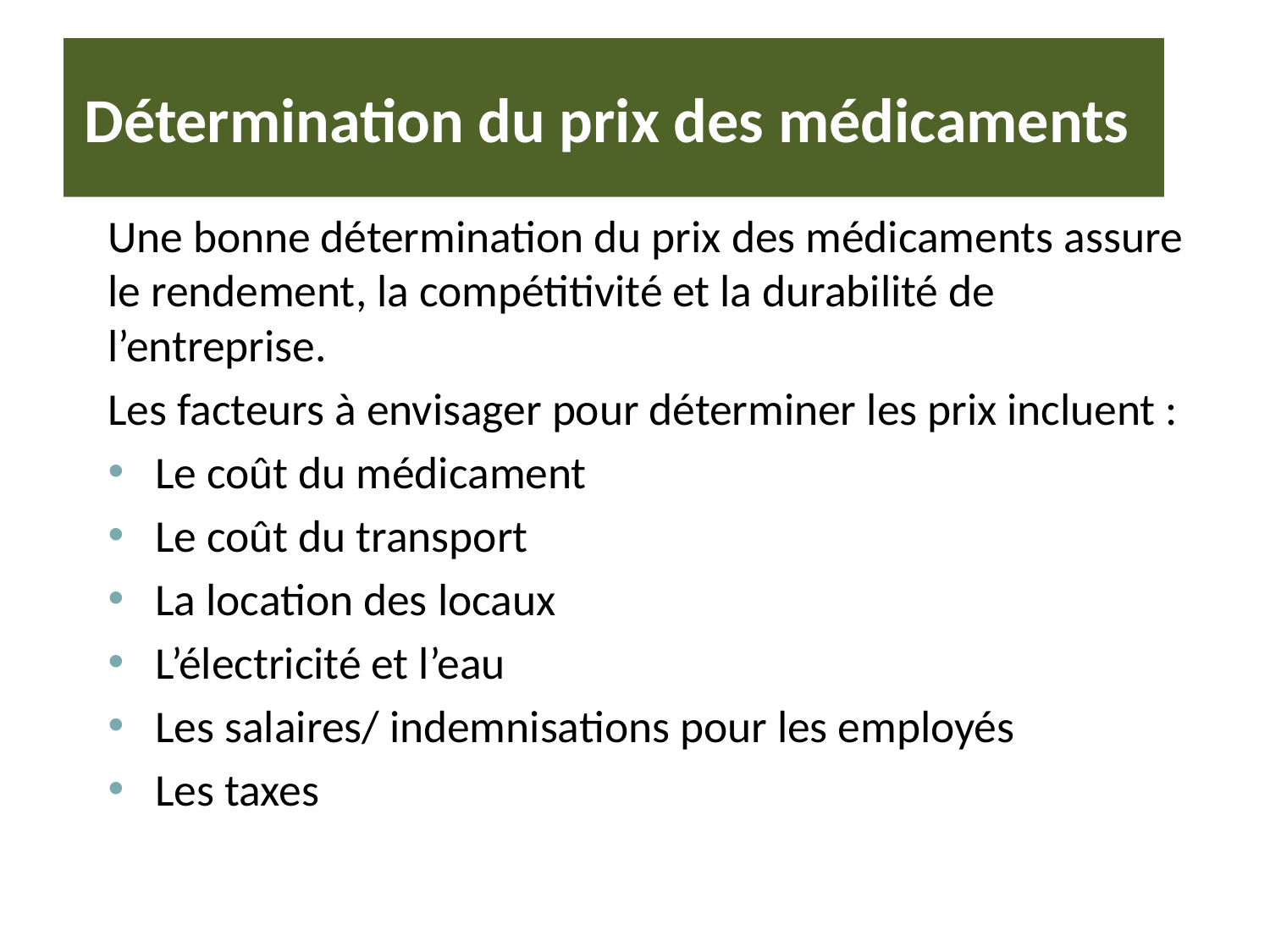

# Détermination du prix des médicaments
Une bonne détermination du prix des médicaments assure le rendement, la compétitivité et la durabilité de l’entreprise.
Les facteurs à envisager pour déterminer les prix incluent :
Le coût du médicament
Le coût du transport
La location des locaux
L’électricité et l’eau
Les salaires/ indemnisations pour les employés
Les taxes